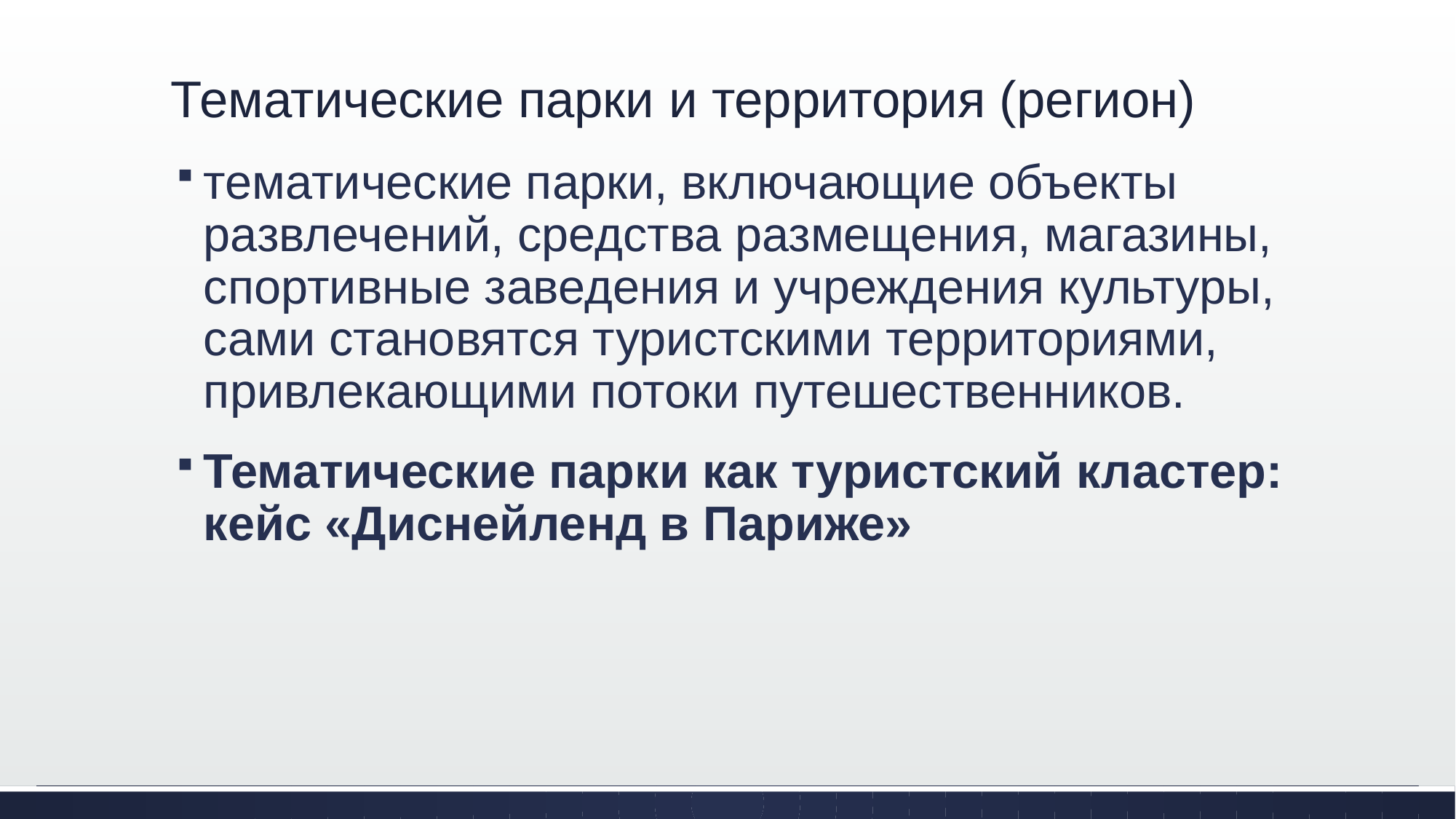

# Тематические парки и территория (регион)
тематические парки, включающие объекты развлечений, средства размещения, магазины, спортивные заведения и учреждения культуры, сами становятся туристскими территориями, привлекающими потоки путешественников.
Тематические парки как туристский кластер: кейс «Диснейленд в Париже»